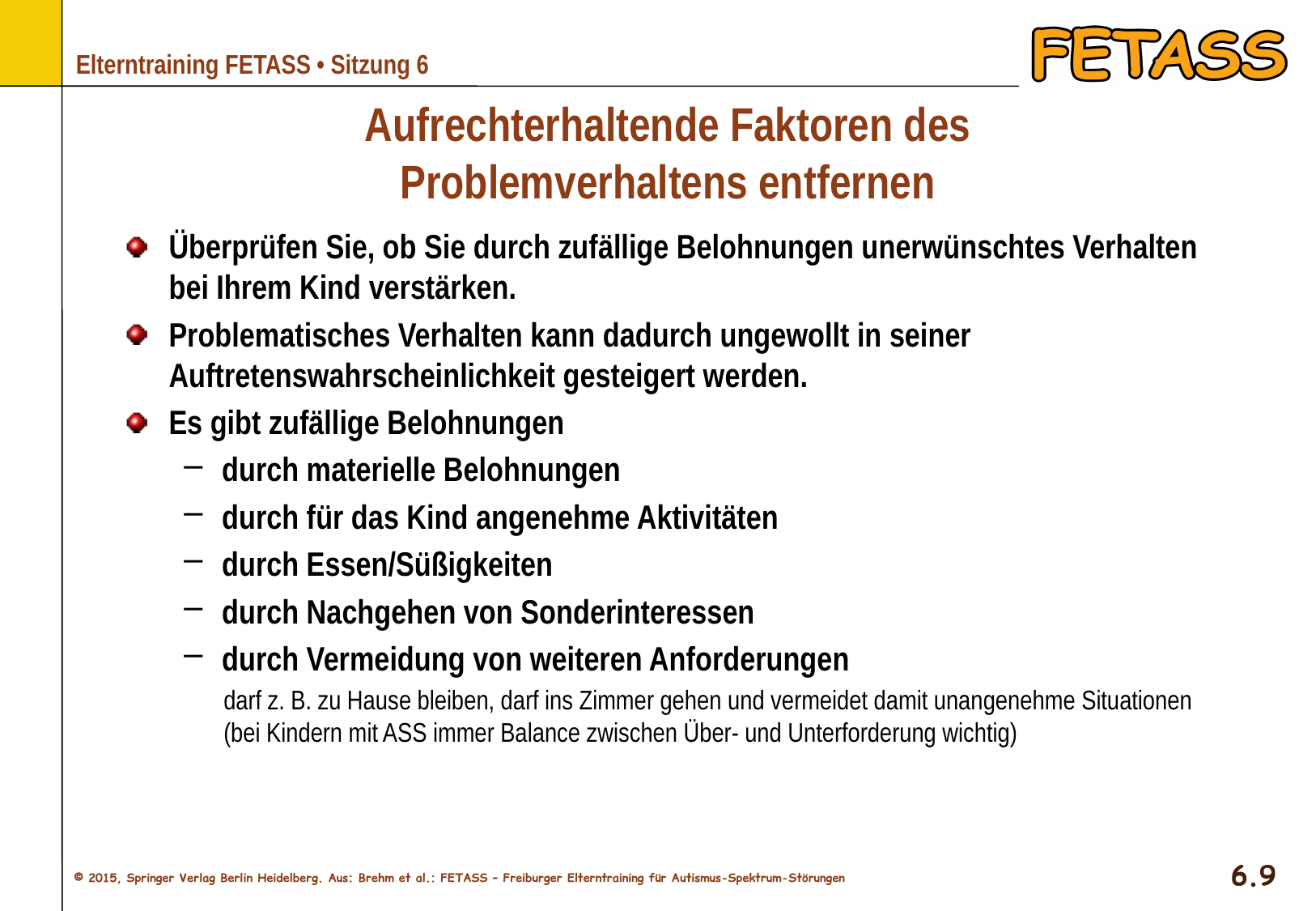

# Aufrechterhaltende Faktoren des Problemverhaltens entfernen
Überprüfen Sie, ob Sie durch zufällige Belohnungen unerwünschtes Verhalten bei Ihrem Kind verstärken.
Problematisches Verhalten kann dadurch ungewollt in seiner Auftretenswahrscheinlichkeit gesteigert werden.
Es gibt zufällige Belohnungen
durch materielle Belohnungen
durch für das Kind angenehme Aktivitäten
durch Essen/Süßigkeiten
durch Nachgehen von Sonderinteressen
durch Vermeidung von weiteren Anforderungen
darf z. B. zu Hause bleiben, darf ins Zimmer gehen und vermeidet damit unangenehme Situationen (bei Kindern mit ASS immer Balance zwischen Über- und Unterforderung wichtig)
6.9